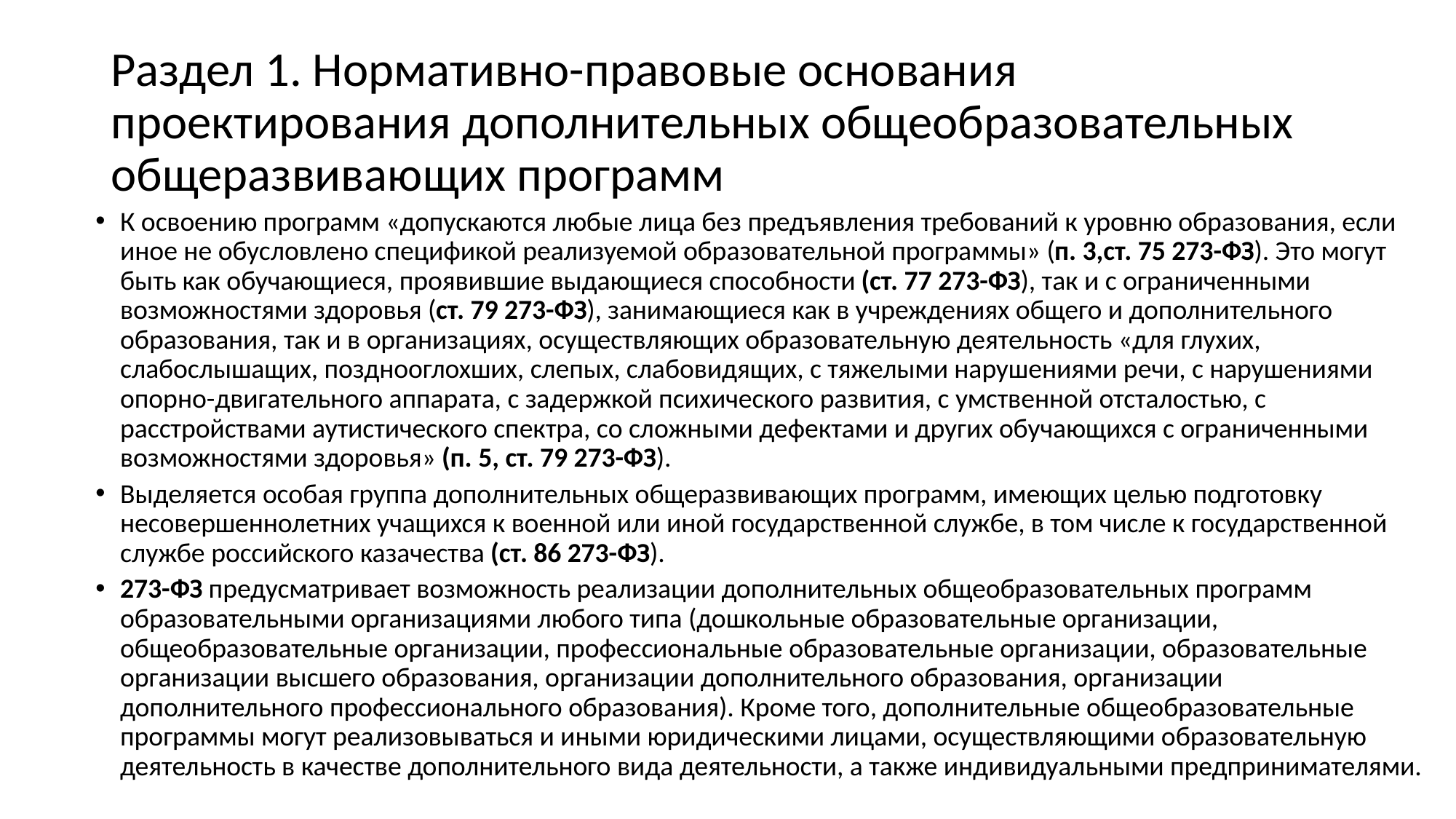

# Раздел 1. Нормативно-правовые основания проектирования дополнительных общеобразовательных общеразвивающих программ
К освоению программ «допускаются любые лица без предъявления требований к уровню образования, если иное не обусловлено спецификой реализуемой образовательной программы» (п. 3,ст. 75 273-ФЗ). Это могут быть как обучающиеся, проявившие выдающиеся способности (ст. 77 273-ФЗ), так и с ограниченными возможностями здоровья (ст. 79 273-ФЗ), занимающиеся как в учреждениях общего и дополнительного образования, так и в организациях, осуществляющих образовательную деятельность «для глухих, слабослышащих, позднооглохших, слепых, слабовидящих, с тяжелыми нарушениями речи, с нарушениями опорно-двигательного аппарата, с задержкой психического развития, с умственной отсталостью, с расстройствами аутистического спектра, со сложными дефектами и других обучающихся с ограниченными возможностями здоровья» (п. 5, ст. 79 273-ФЗ).
Выделяется особая группа дополнительных общеразвивающих программ, имеющих целью подготовку несовершеннолетних учащихся к военной или иной государственной службе, в том числе к государственной службе российского казачества (ст. 86 273-ФЗ).
273-ФЗ предусматривает возможность реализации дополнительных общеобразовательных программ образовательными организациями любого типа (дошкольные образовательные организации, общеобразовательные организации, профессиональные образовательные организации, образовательные организации высшего образования, организации дополнительного образования, организации дополнительного профессионального образования). Кроме того, дополнительные общеобразовательные программы могут реализовываться и иными юридическими лицами, осуществляющими образовательную деятельность в качестве дополнительного вида деятельности, а также индивидуальными предпринимателями.